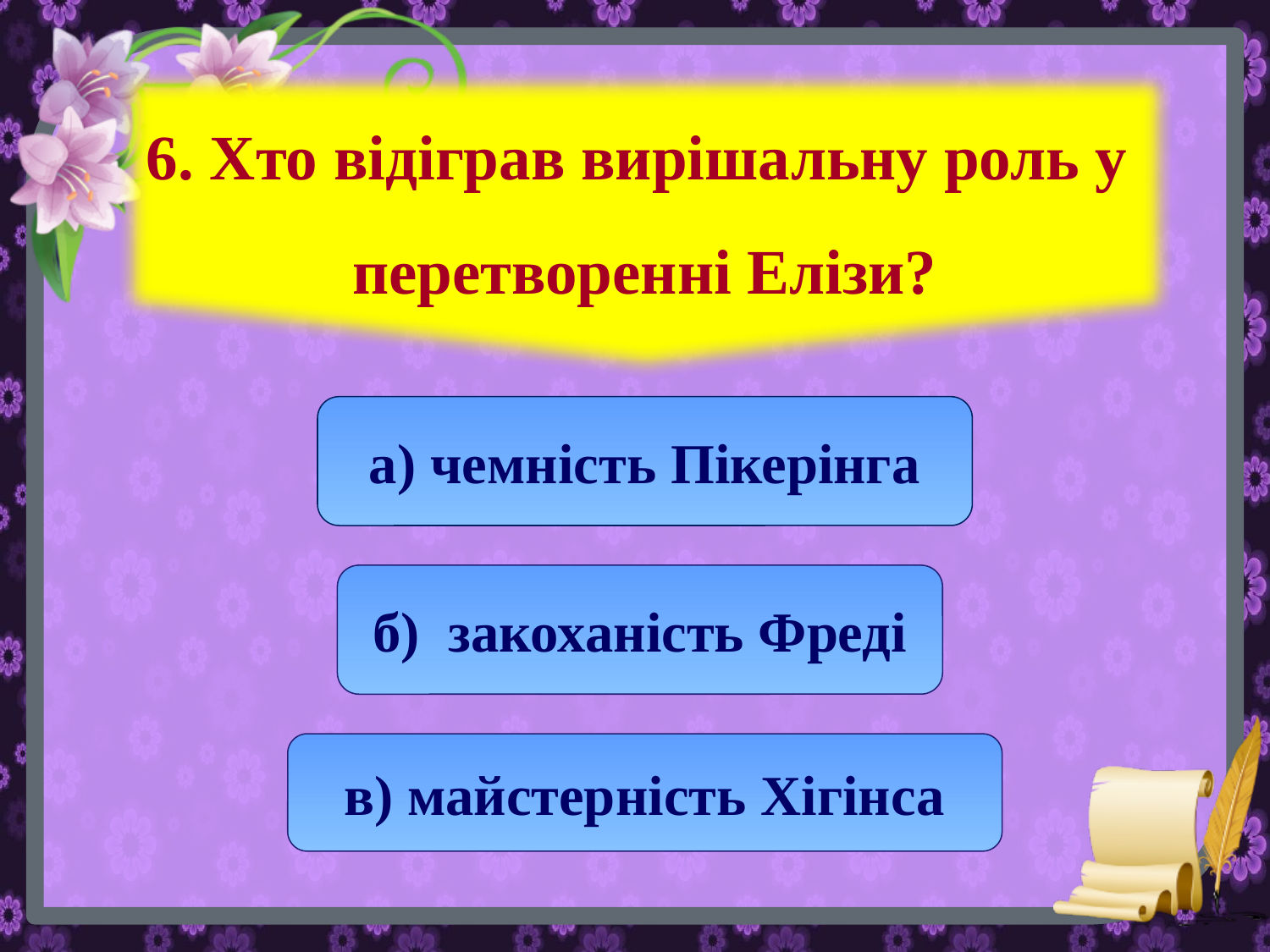

6. Хто відіграв вирішальну роль у  перетворенні Елізи?

а) чемність Пікерінга
б)  закоханість Фреді
в) майстерність Хігінса